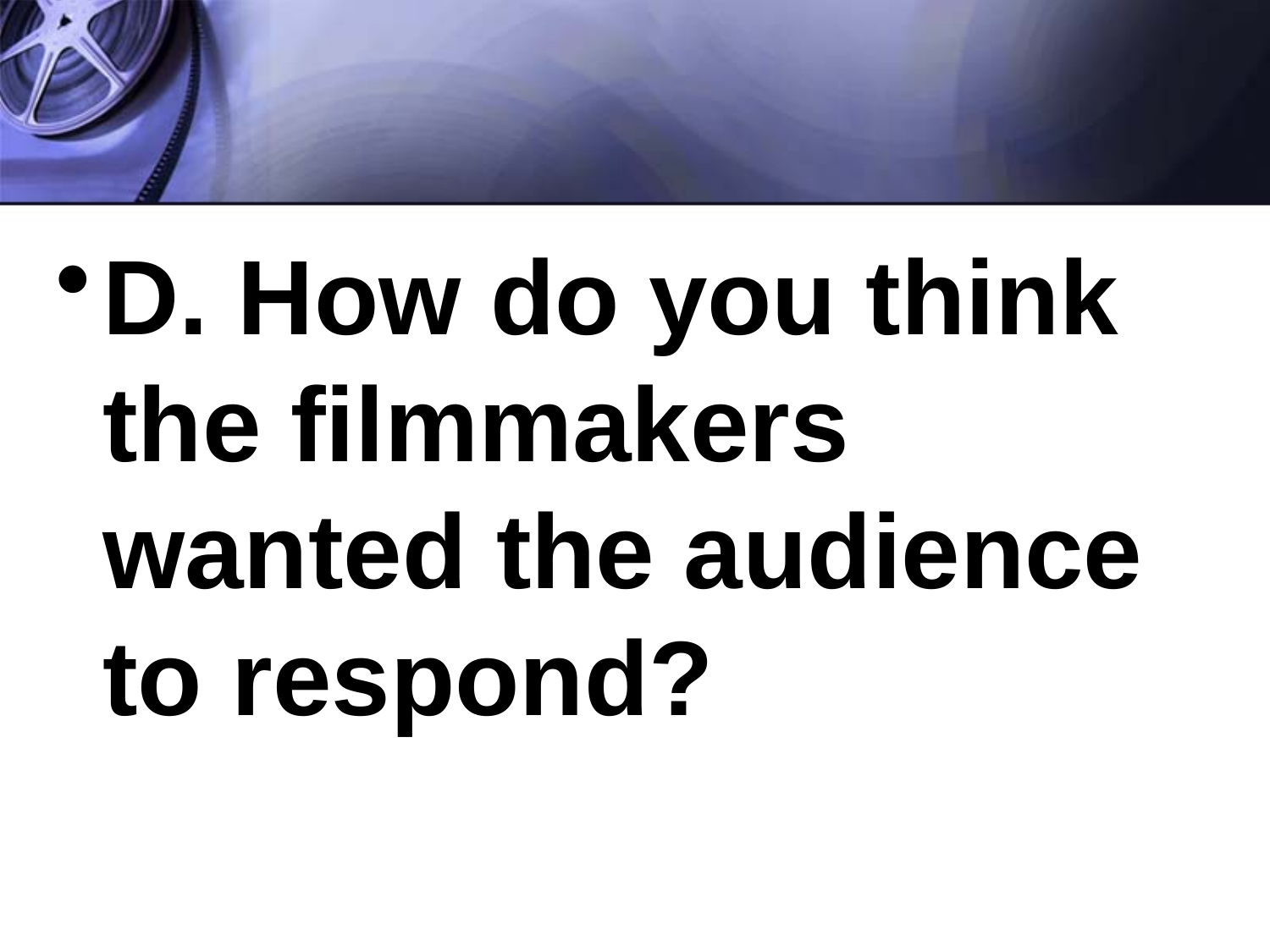

#
D. How do you think the filmmakers wanted the audience to respond?